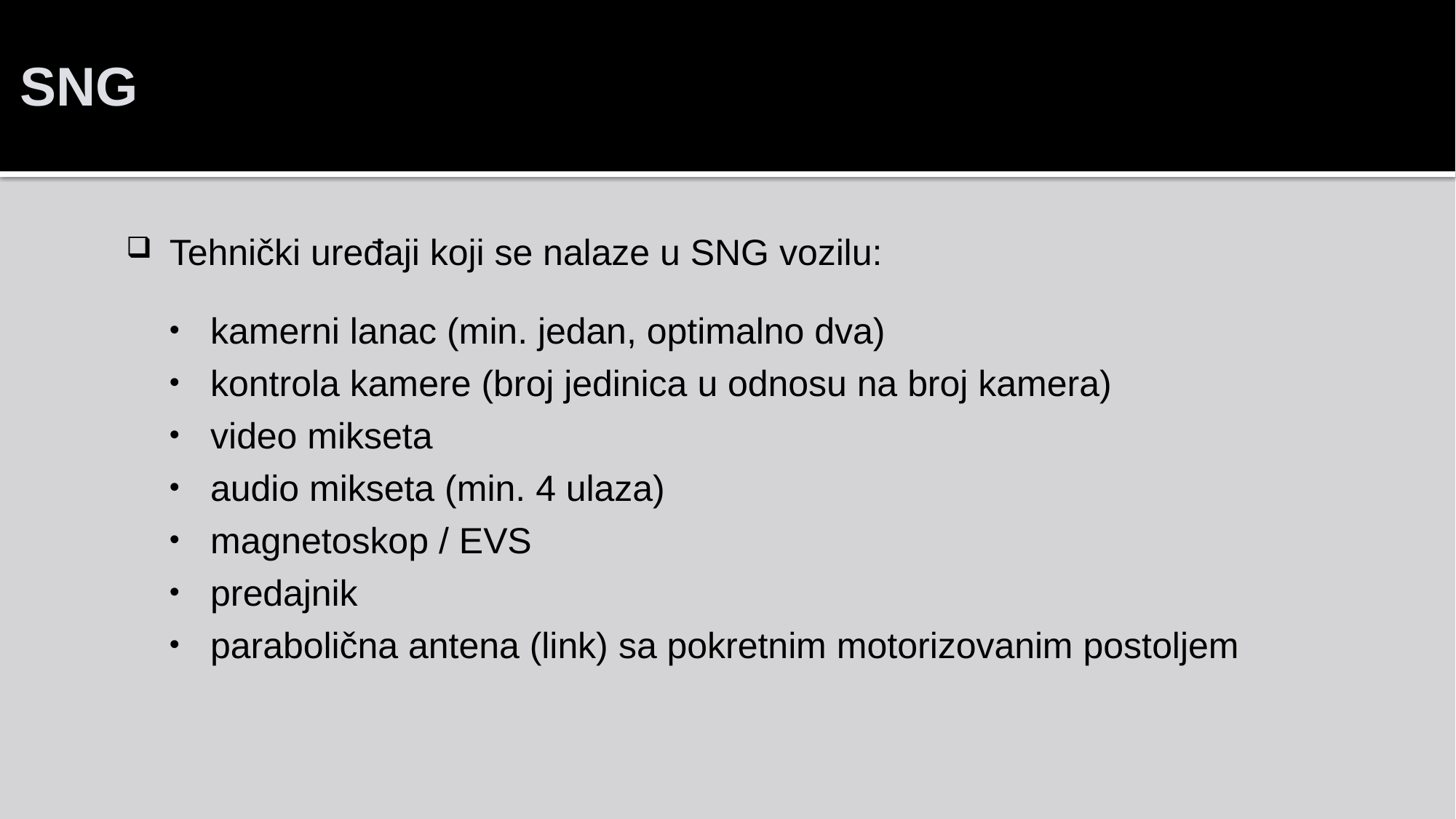

# SNG

Tehnički uređaji koji se nalaze u SNG vozilu:

kamerni lanac (min. jedan, optimalno dva)
kontrola kamere (broj jedinica u odnosu na broj kamera)
video mikseta
audio mikseta (min. 4 ulaza)
magnetoskop / EVS
predajnik
parabolična antena (link) sa pokretnim motorizovanim postoljem